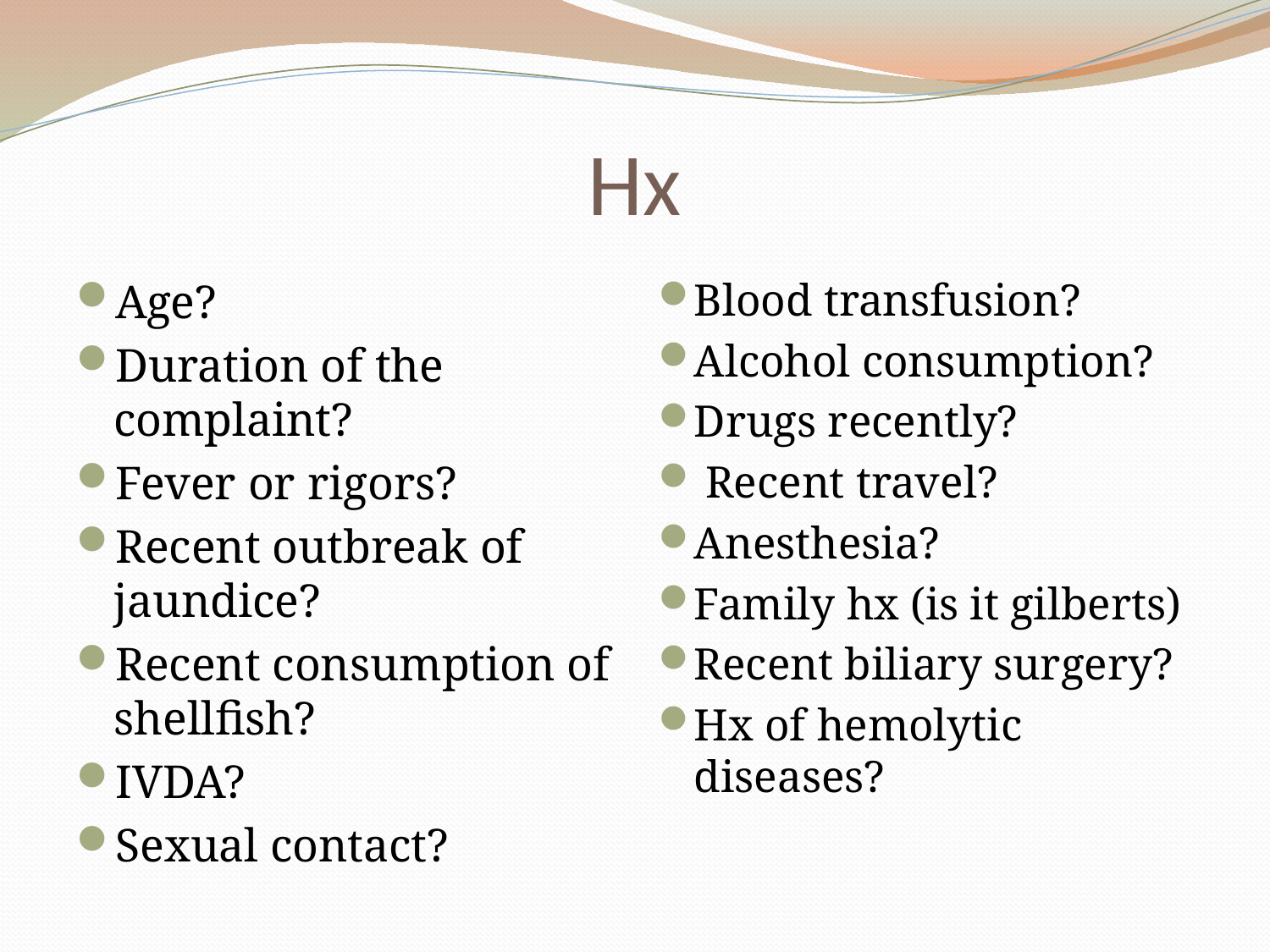

# Hx
Age?
Duration of the complaint?
Fever or rigors?
Recent outbreak of jaundice?
Recent consumption of shellfish?
IVDA?
Sexual contact?

Blood transfusion?
Alcohol consumption?
Drugs recently?
 Recent travel?
Anesthesia?
Family hx (is it gilberts)
Recent biliary surgery?
Hx of hemolytic diseases?